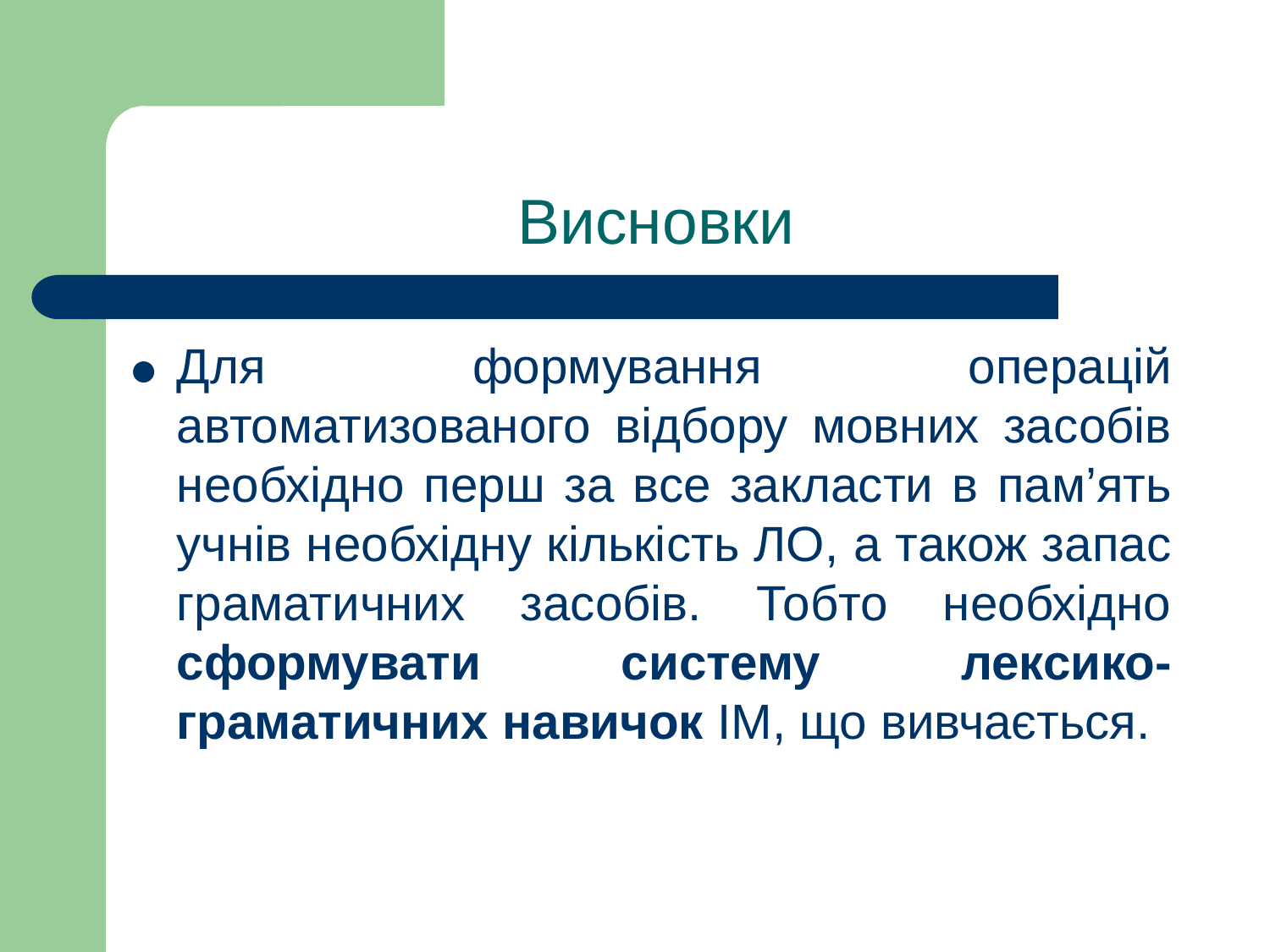

# Висновки
Для формування операцій автоматизованого відбору мовних засобів необхідно перш за все закласти в пам’ять учнів необхідну кількість ЛО, а також запас граматичних засобів. Тобто необхідно сформувати систему лексико-граматичних навичок ІМ, що вивчається.